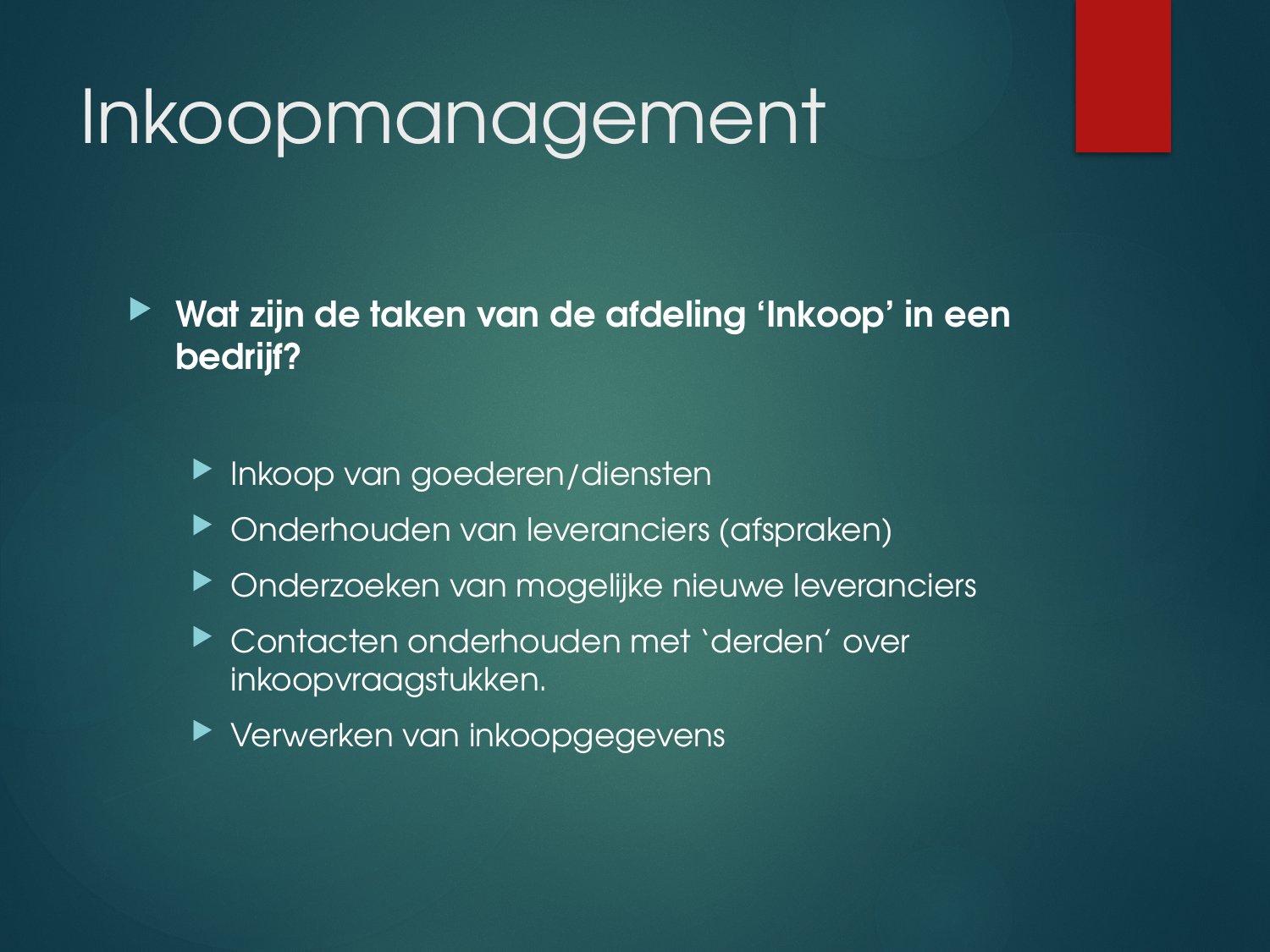

# Inkoopmanagement
Wat zijn de taken van de afdeling ‘Inkoop’ in een bedrijf?

Inkoop van goederen/diensten
Onderhouden van leveranciers (afspraken)
Onderzoeken van mogelijke nieuwe leveranciers
Contacten onderhouden met ‘derden’ over inkoopvraagstukken.
Verwerken van inkoopgegevens